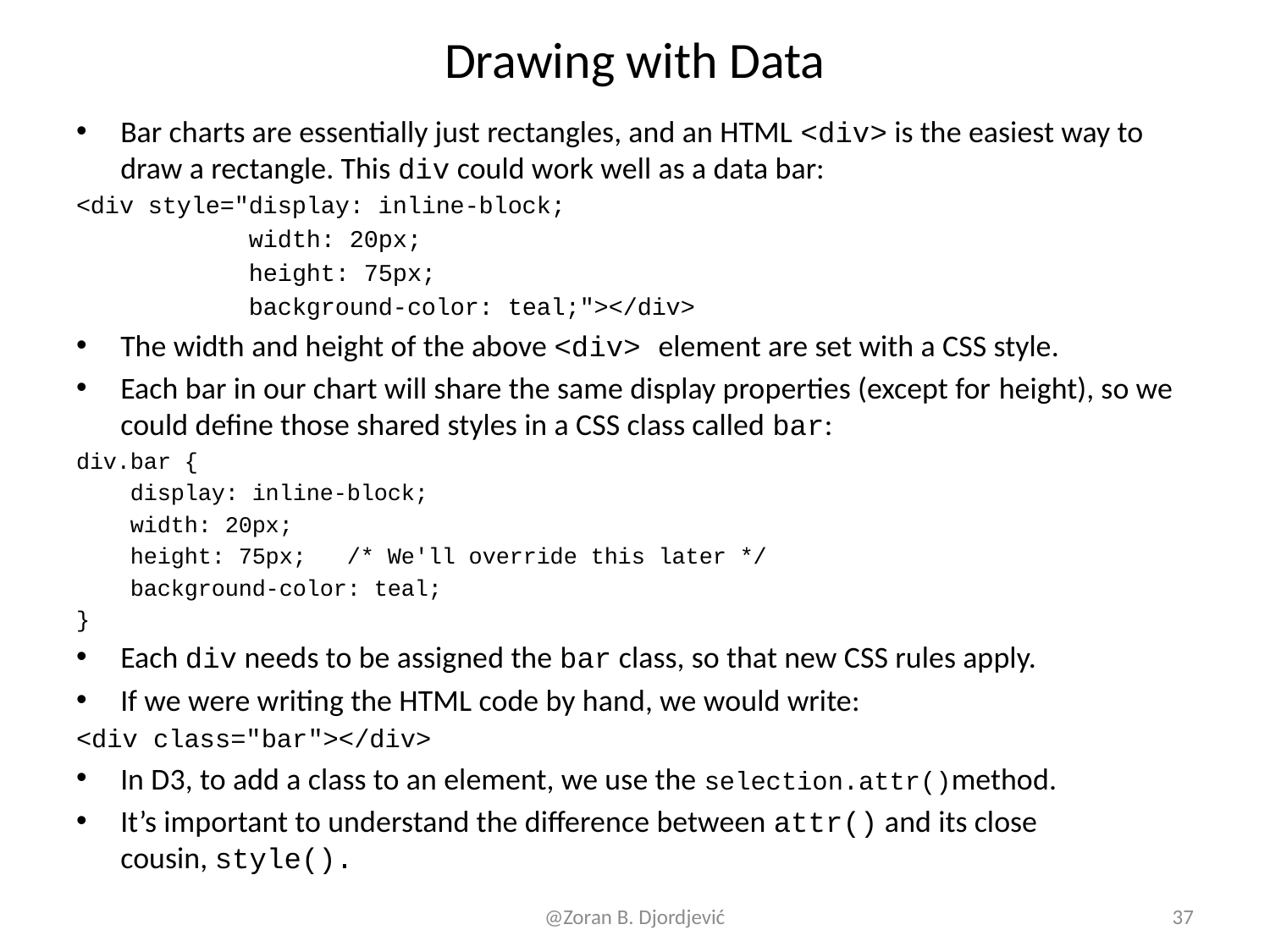

# Drawing with Data
Bar charts are essentially just rectangles, and an HTML <div> is the easiest way to draw a rectangle. This div could work well as a data bar:
<div style="display: inline-block;
            width: 20px;
            height: 75px;
            background-color: teal;"></div>
The width and height of the above <div> element are set with a CSS style.
Each bar in our chart will share the same display properties (except for height), so we could define those shared styles in a CSS class called bar:
div.bar {
    display: inline-block;
    width: 20px;
    height: 75px;   /* We'll override this later */
    background-color: teal;
}
Each div needs to be assigned the bar class, so that new CSS rules apply.
If we were writing the HTML code by hand, we would write:
<div class="bar"></div>
In D3, to add a class to an element, we use the selection.attr()method.
It’s important to understand the difference between attr() and its close cousin, style().
@Zoran B. Djordjević
37